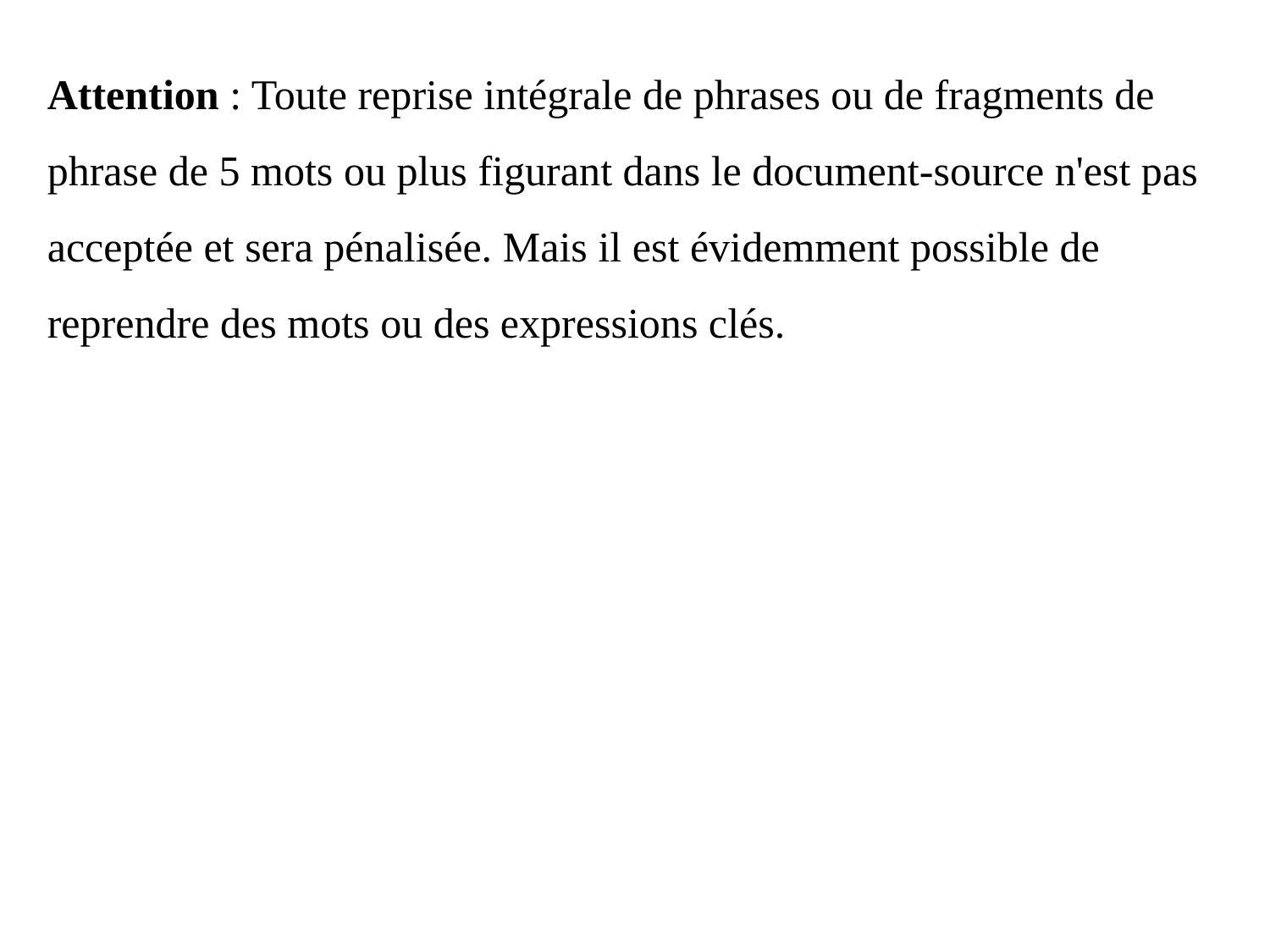

Attention : Toute reprise intégrale de phrases ou de fragments de phrase de 5 mots ou plus figurant dans le document-source n'est pas acceptée et sera pénalisée. Mais il est évidemment possible de reprendre des mots ou des expressions clés.